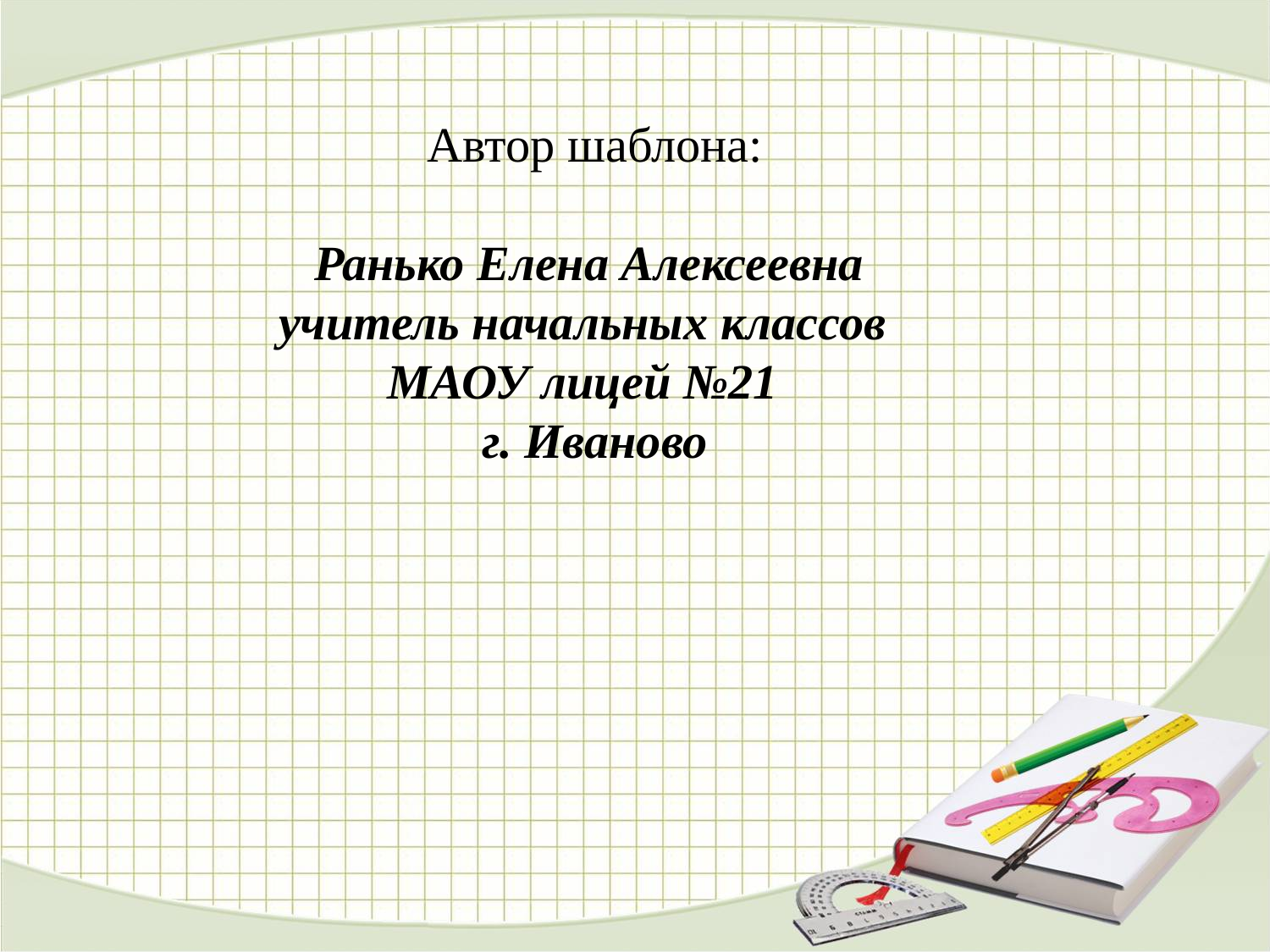

Автор шаблона:

Ранько Елена Алексеевна
учитель начальных классов
МАОУ лицей №21
г. Иваново